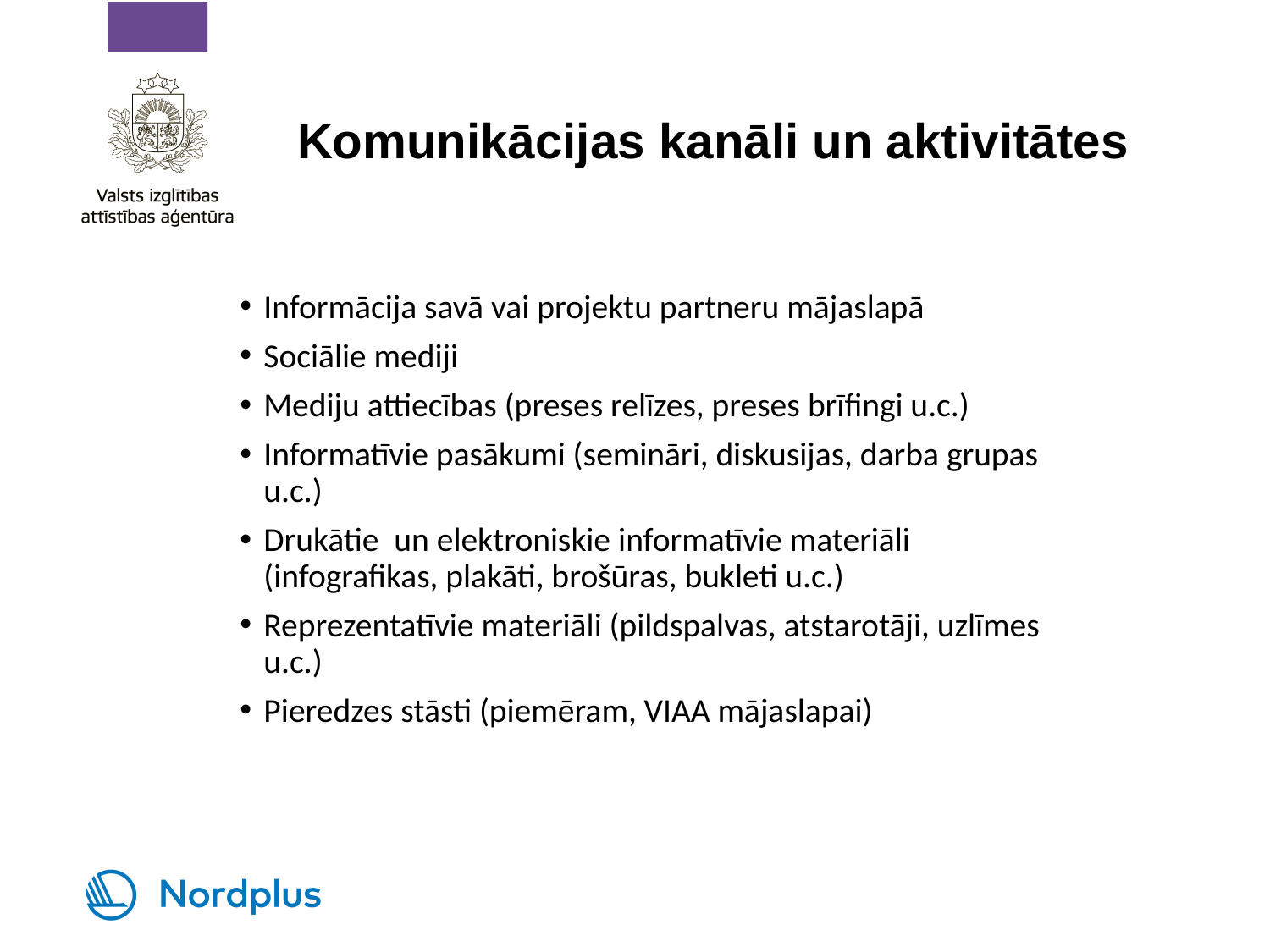

# Komunikācijas kanāli un aktivitātes
Informācija savā vai projektu partneru mājaslapā
Sociālie mediji
Mediju attiecības (preses relīzes, preses brīfingi u.c.)
Informatīvie pasākumi (semināri, diskusijas, darba grupas u.c.)
Drukātie  un elektroniskie informatīvie materiāli (infografikas, plakāti, brošūras, bukleti u.c.)
Reprezentatīvie materiāli (pildspalvas, atstarotāji, uzlīmes u.c.)
Pieredzes stāsti (piemēram, VIAA mājaslapai)